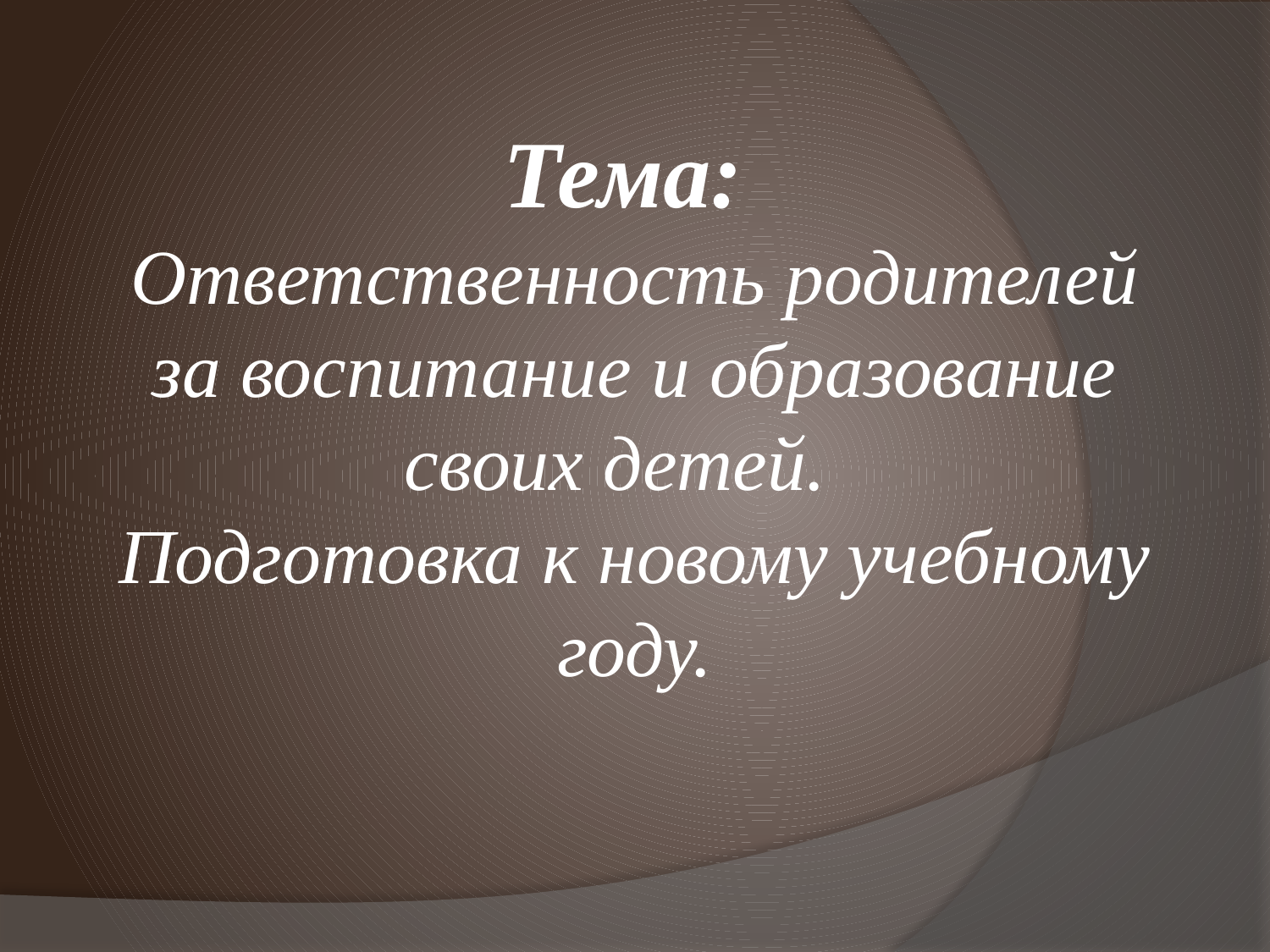

Тема:
Ответственность родителей за воспитание и образование своих детей.
Подготовка к новому учебному году.